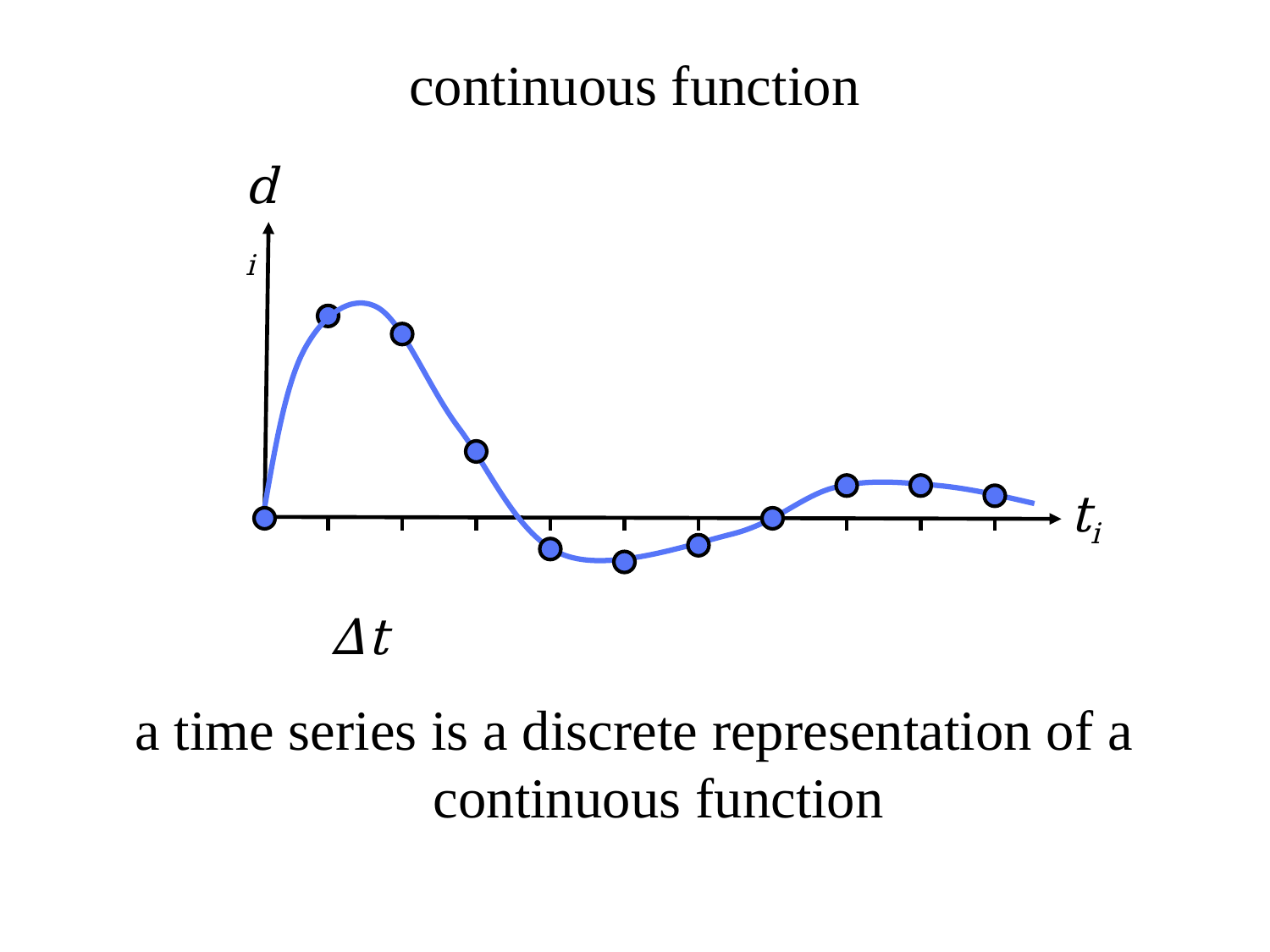

continuous function
di

ti

 Δt

a time series is a discrete representation of a continuous function